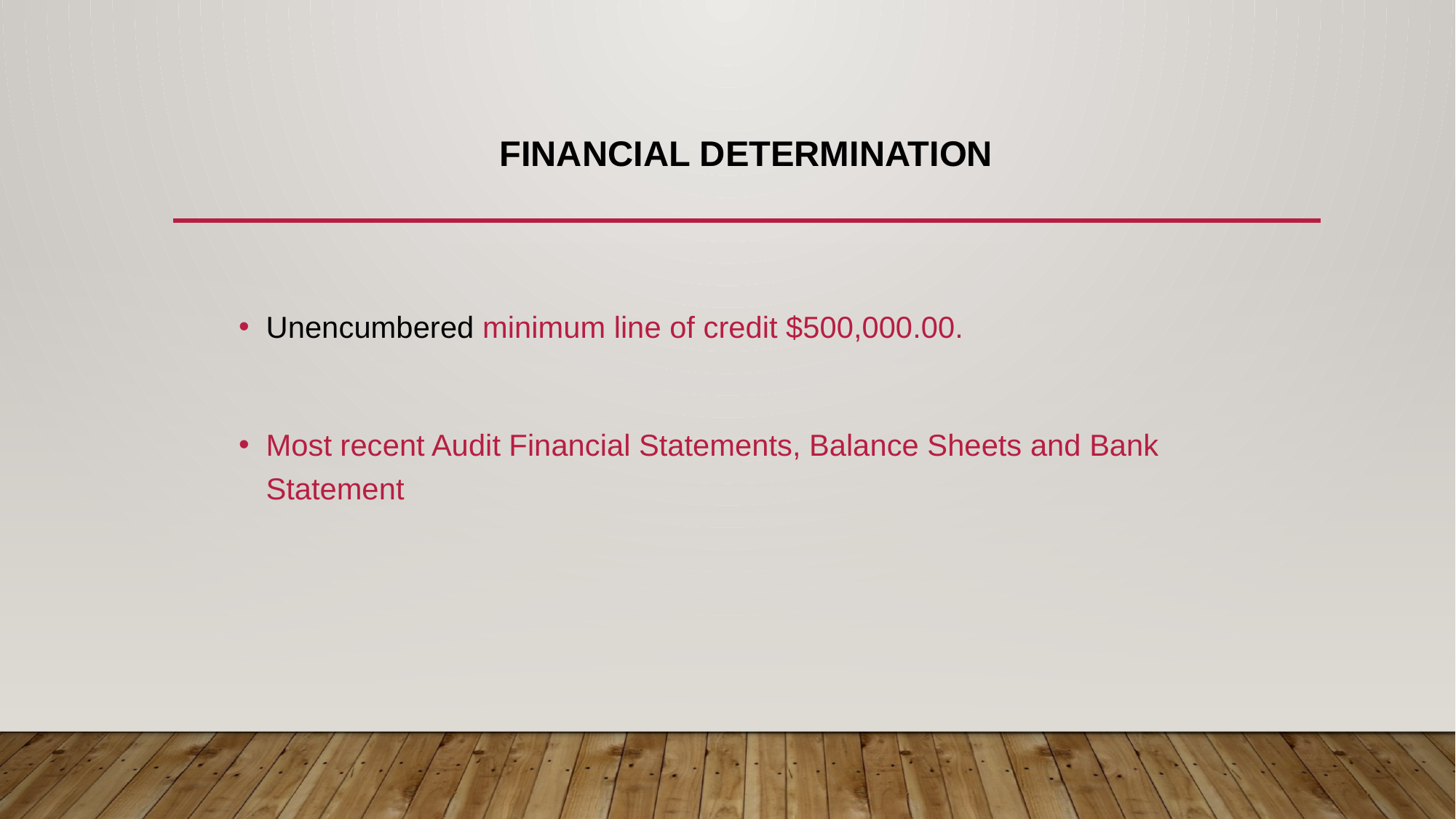

# Financial determination

Unencumbered minimum line of credit $500,000.00.

Most recent Audit Financial Statements, Balance Sheets and Bank Statement